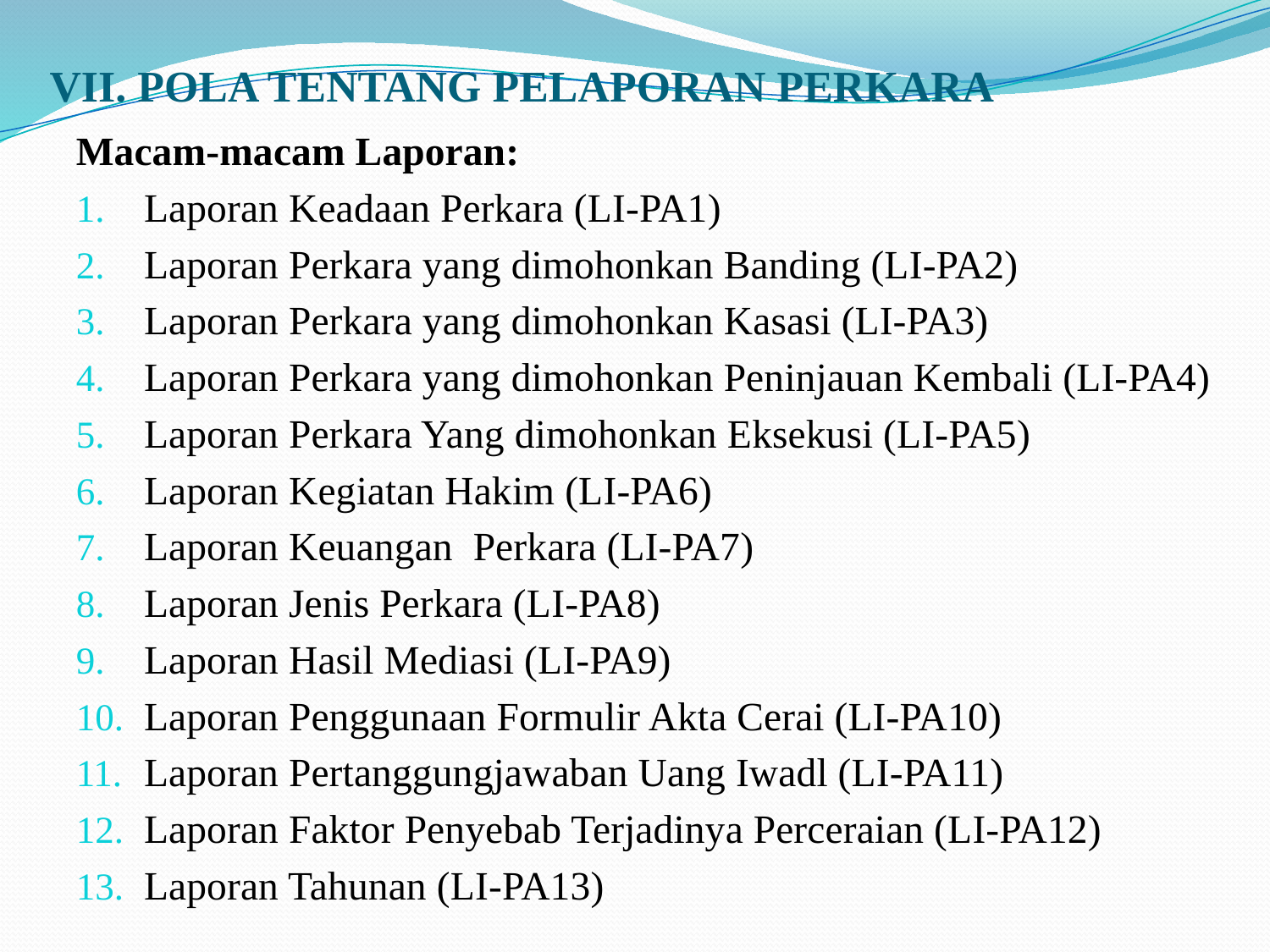

# VII. POLA TENTANG PELAPORAN PERKARA
Macam-macam Laporan:
Laporan Keadaan Perkara (LI-PA1)
Laporan Perkara yang dimohonkan Banding (LI-PA2)
Laporan Perkara yang dimohonkan Kasasi (LI-PA3)
Laporan Perkara yang dimohonkan Peninjauan Kembali (LI-PA4)
Laporan Perkara Yang dimohonkan Eksekusi (LI-PA5)
Laporan Kegiatan Hakim (LI-PA6)
Laporan Keuangan  Perkara (LI-PA7)
Laporan Jenis Perkara (LI-PA8)
Laporan Hasil Mediasi (LI-PA9)
Laporan Penggunaan Formulir Akta Cerai (LI-PA10)
Laporan Pertanggungjawaban Uang Iwadl (LI-PA11)
Laporan Faktor Penyebab Terjadinya Perceraian (LI-PA12)
Laporan Tahunan (LI-PA13)